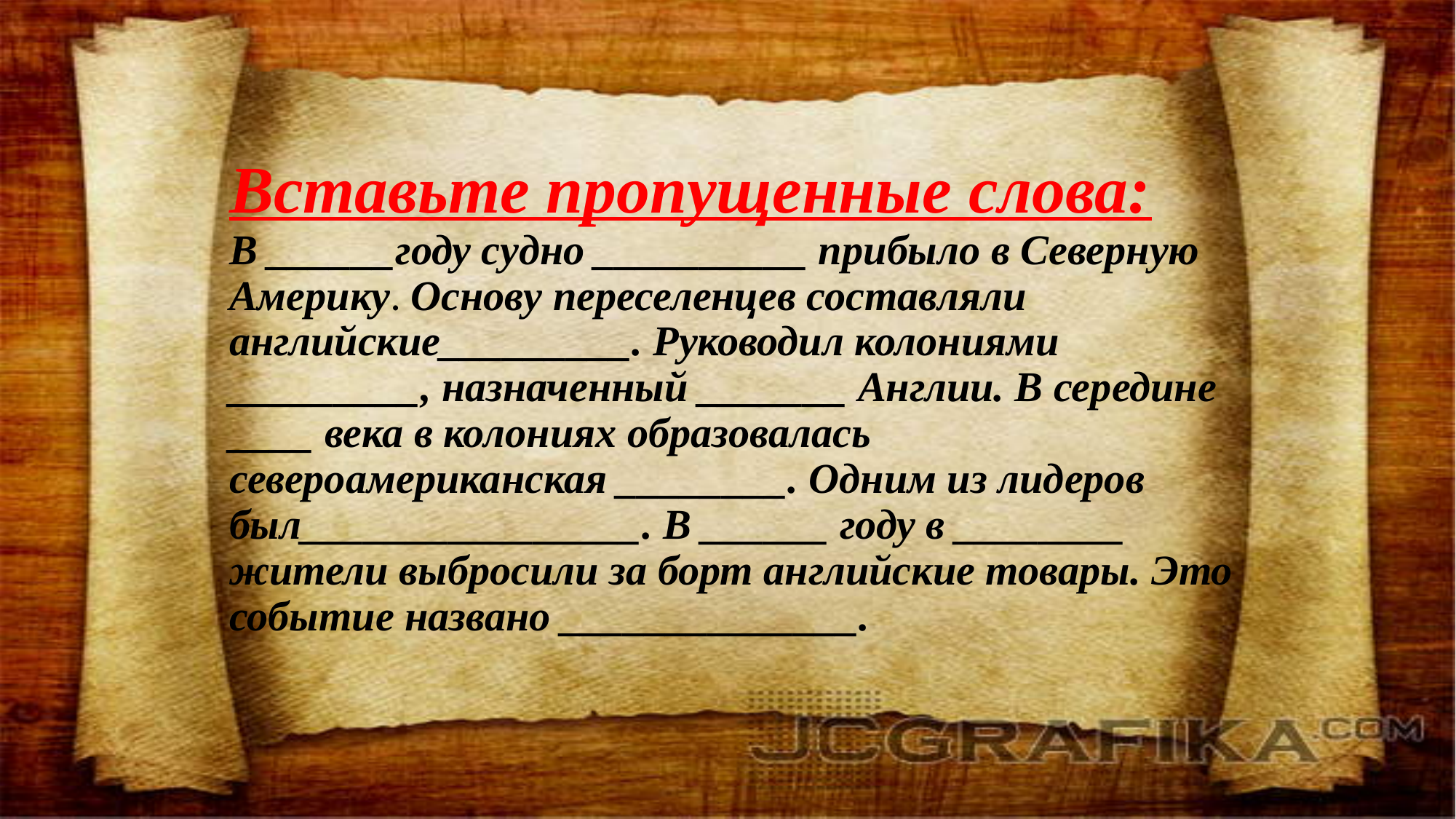

# Вставьте пропущенные слова: В ______году судно __________ прибыло в Северную Америку. Основу переселенцев составляли английские_________. Руководил колониями _________, назначенный _______ Англии. В середине ____ века в колониях образовалась североамериканская ________. Одним из лидеров был________________. В ______ году в ________ жители выбросили за борт английские товары. Это событие названо ______________.